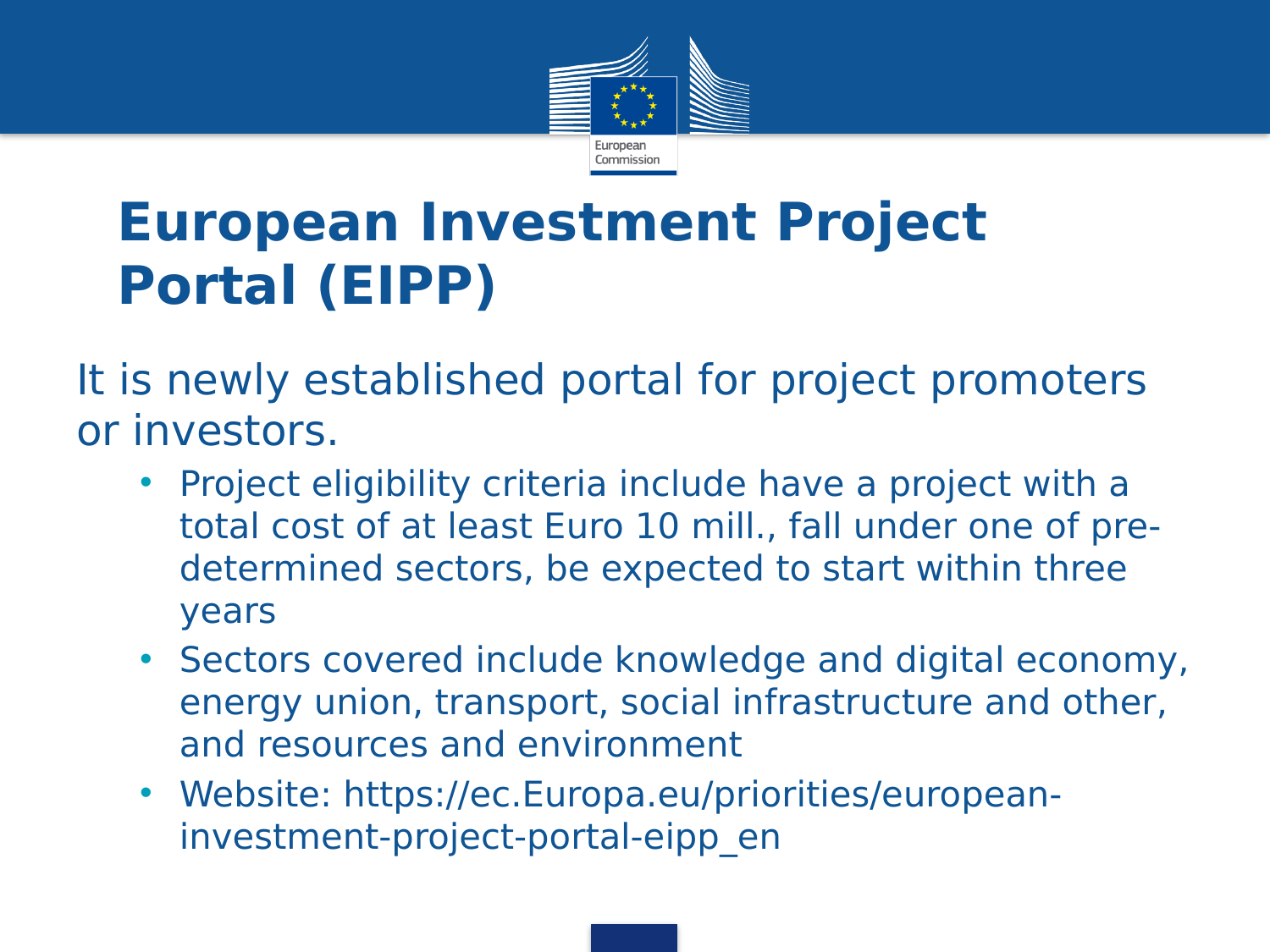

# European Investment Project Portal (EIPP)
It is newly established portal for project promoters or investors.
Project eligibility criteria include have a project with a total cost of at least Euro 10 mill., fall under one of pre-determined sectors, be expected to start within three years
Sectors covered include knowledge and digital economy, energy union, transport, social infrastructure and other, and resources and environment
Website: https://ec.Europa.eu/priorities/european-investment-project-portal-eipp_en